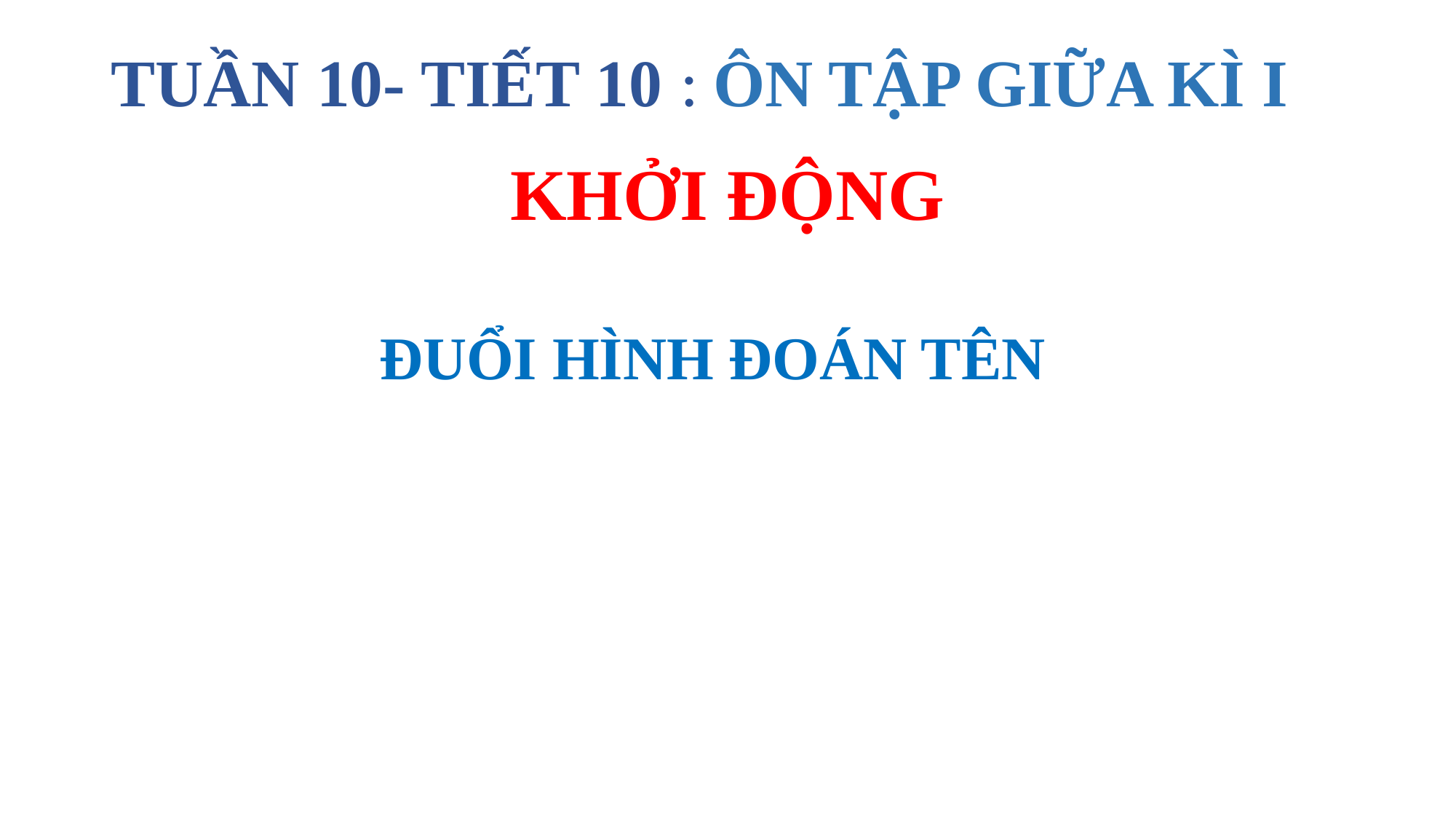

# TUẦN 10- TIẾT 10 : ÔN TẬP GIỮA KÌ I
KHỞI ĐỘNG

ĐUỔI HÌNH ĐOÁN TÊN